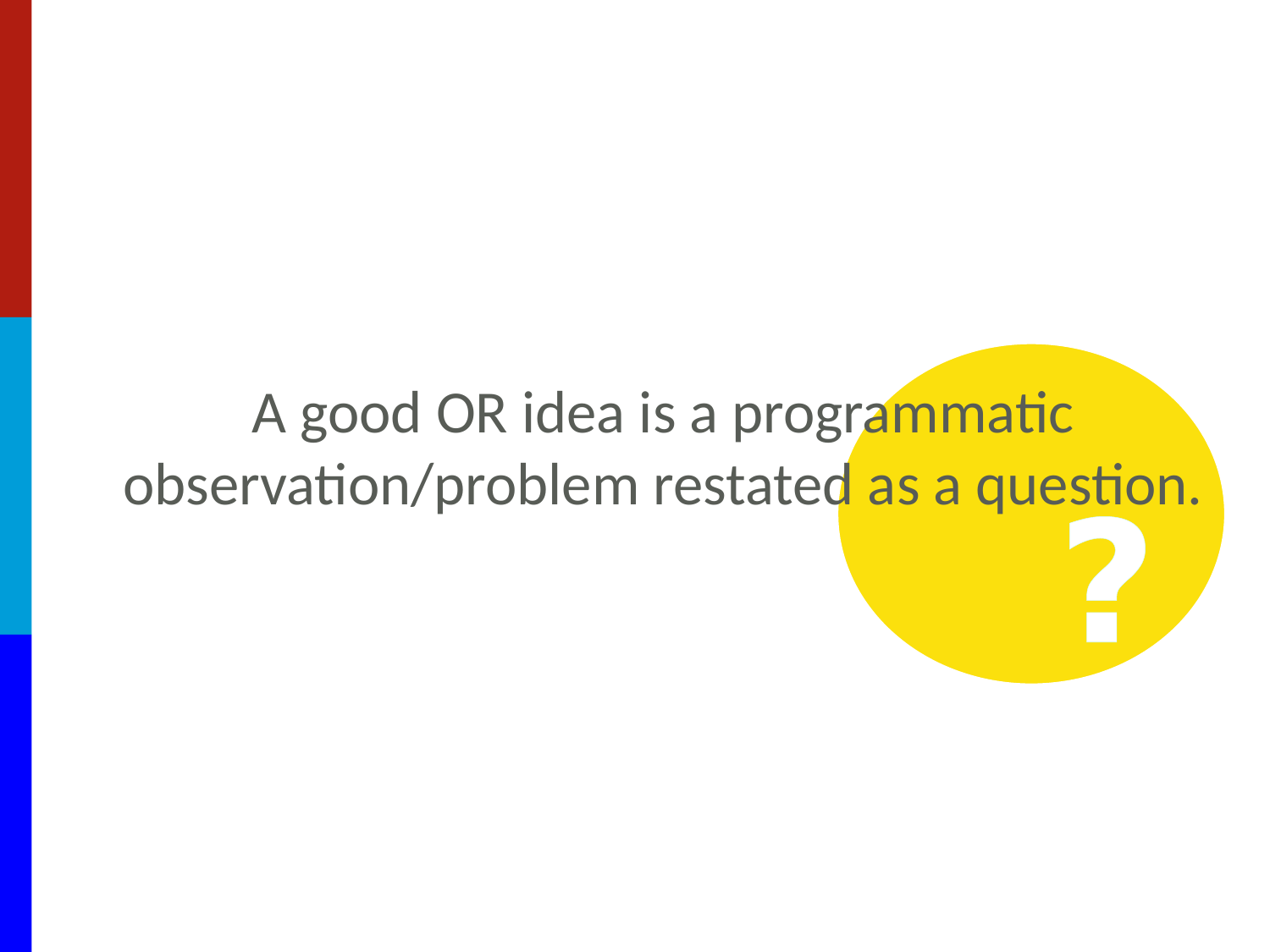

A good OR idea is a programmatic observation/problem restated as a question.
?